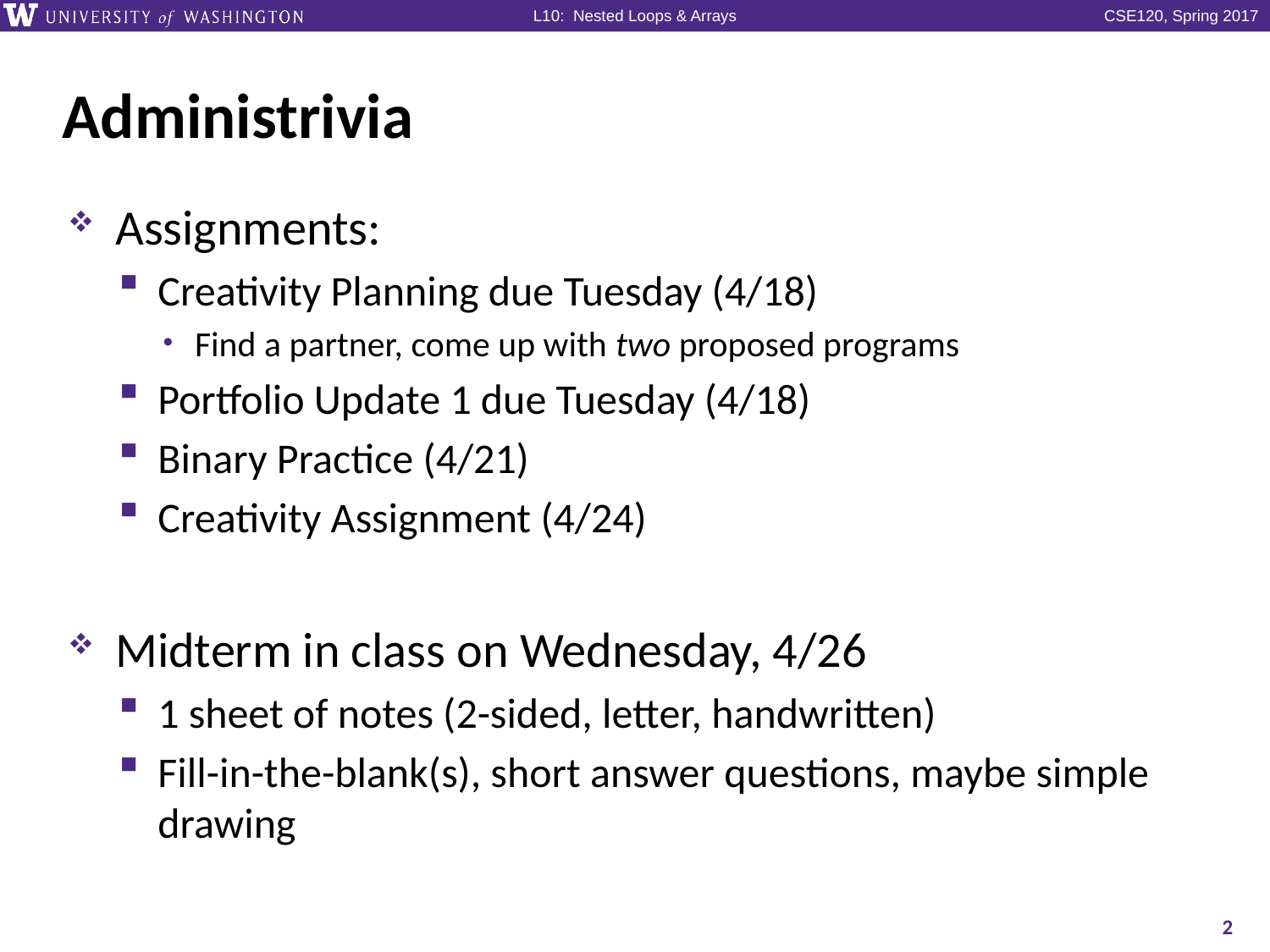

# Administrivia
Assignments:
Creativity Planning due Tuesday (4/18)
Find a partner, come up with two proposed programs
Portfolio Update 1 due Tuesday (4/18)
Binary Practice (4/21)
Creativity Assignment (4/24)

Midterm in class on Wednesday, 4/26
1 sheet of notes (2-sided, letter, handwritten)
Fill-in-the-blank(s), short answer questions, maybe simple drawing
2